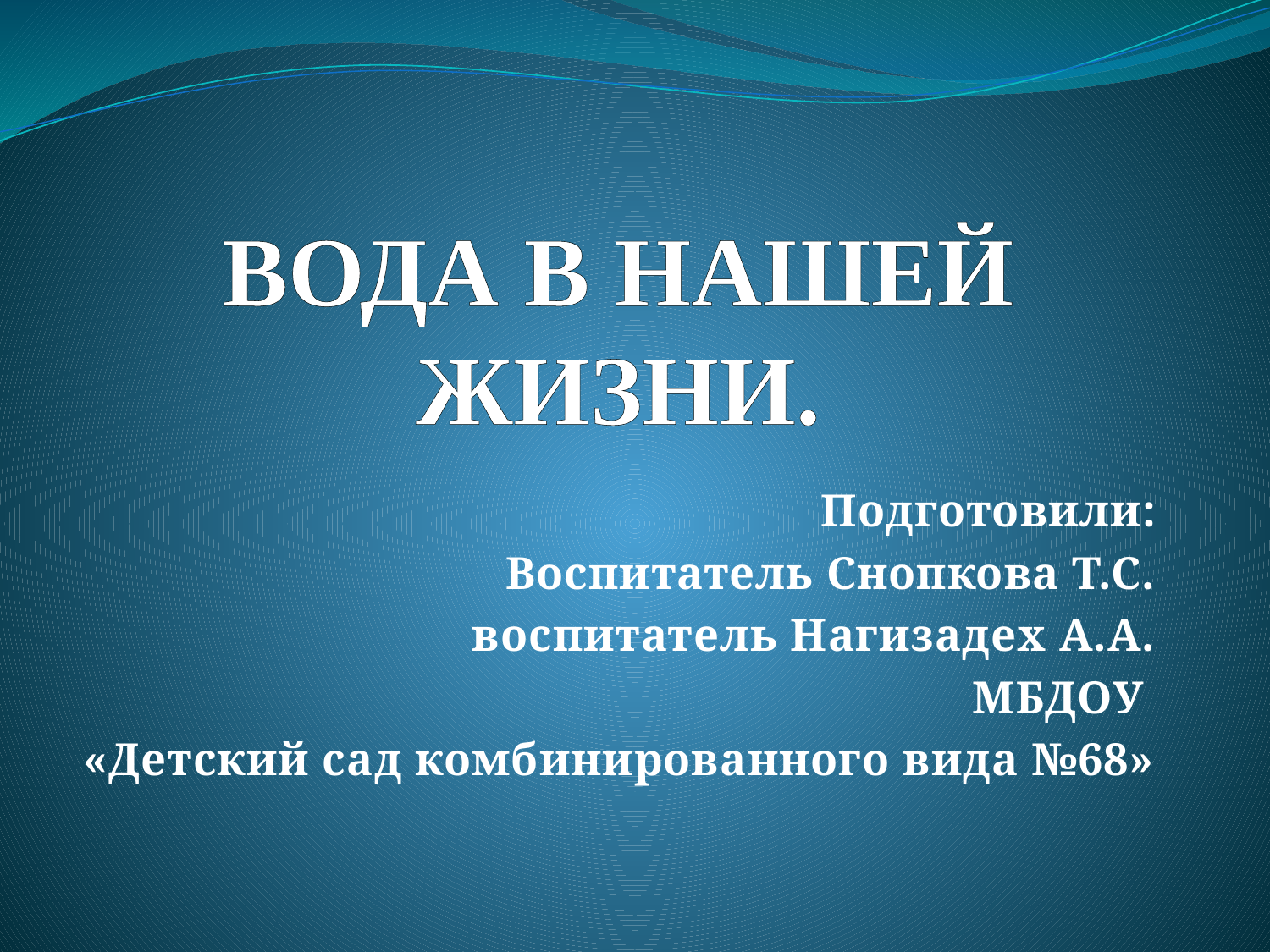

# Вода в нашей жизни.
Подготовили:
Воспитатель Снопкова Т.С.
воспитатель Нагизадех А.А.
МБДОУ
«Детский сад комбинированного вида №68»